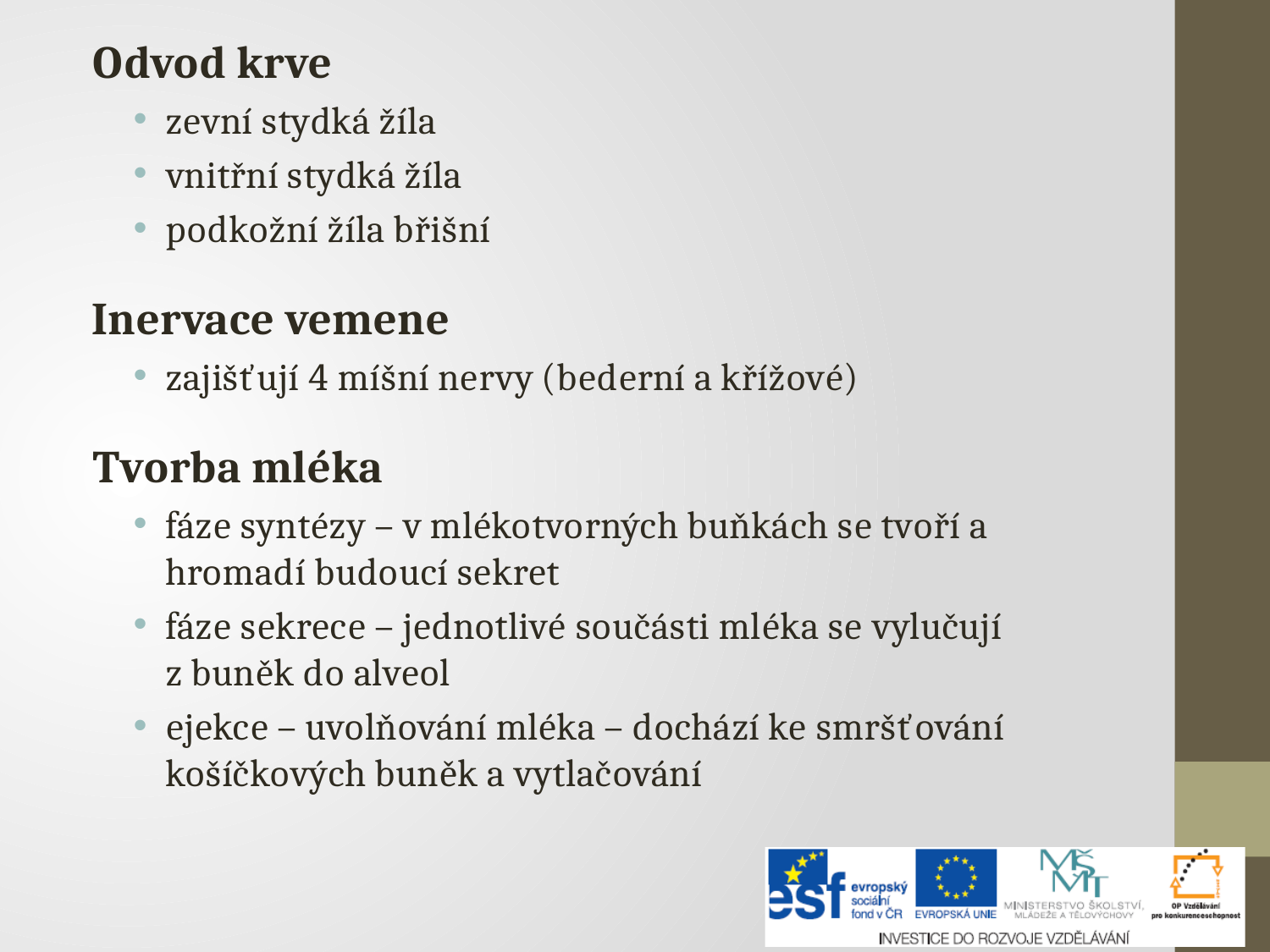

Odvod krve
zevní stydká žíla
vnitřní stydká žíla
podkožní žíla břišní

Inervace vemene
zajišťují 4 míšní nervy (bederní a křížové)

Tvorba mléka
fáze syntézy – v mlékotvorných buňkách se tvoří a hromadí budoucí sekret
fáze sekrece – jednotlivé součásti mléka se vylučují z buněk do alveol
ejekce – uvolňování mléka – dochází ke smršťování košíčkových buněk a vytlačování